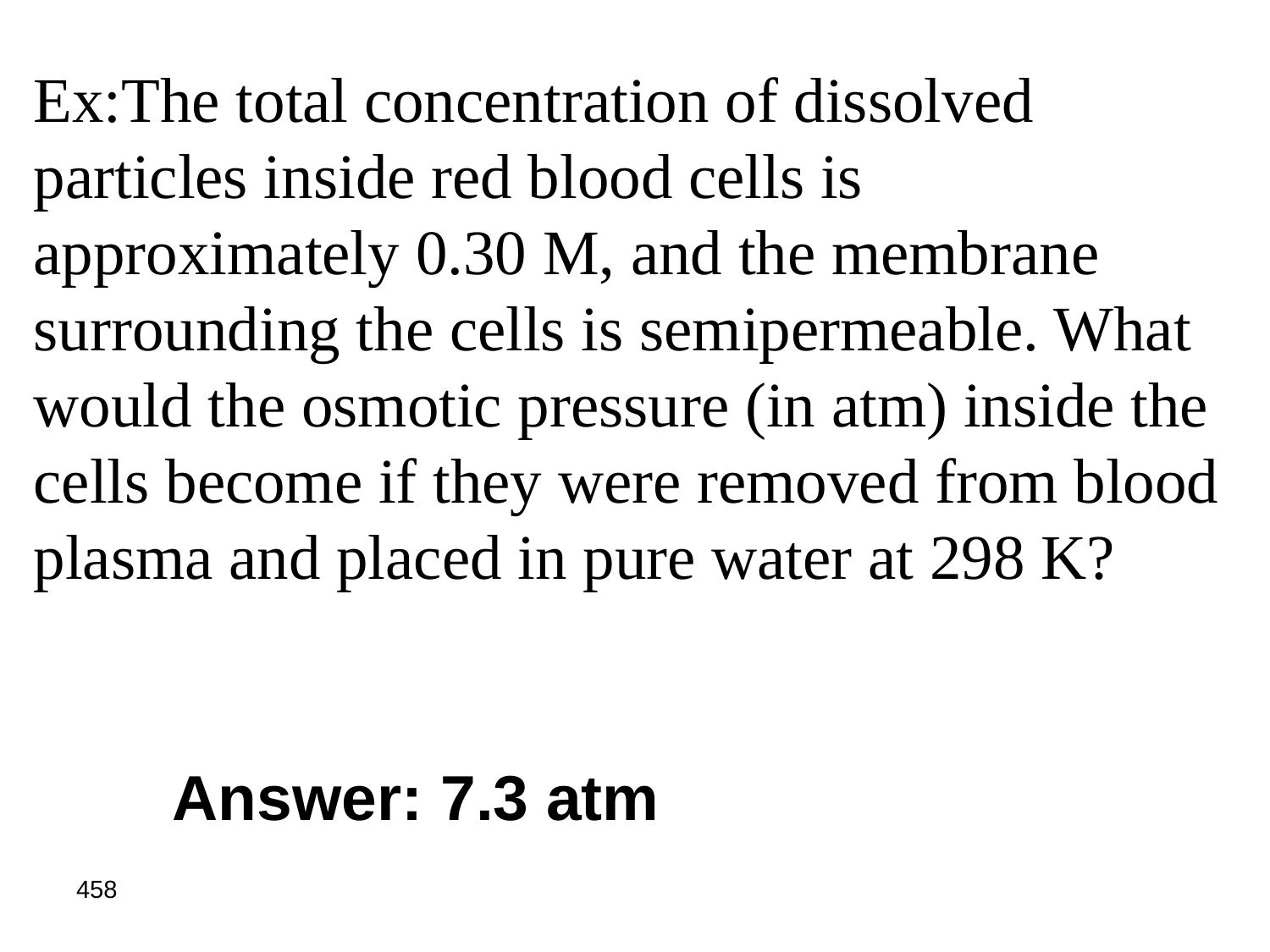

Ex:The total concentration of dissolved particles inside red blood cells is approximately 0.30 M, and the membrane surrounding the cells is semipermeable. What would the osmotic pressure (in atm) inside the cells become if they were removed from blood plasma and placed in pure water at 298 K?
Answer: 7.3 atm
458